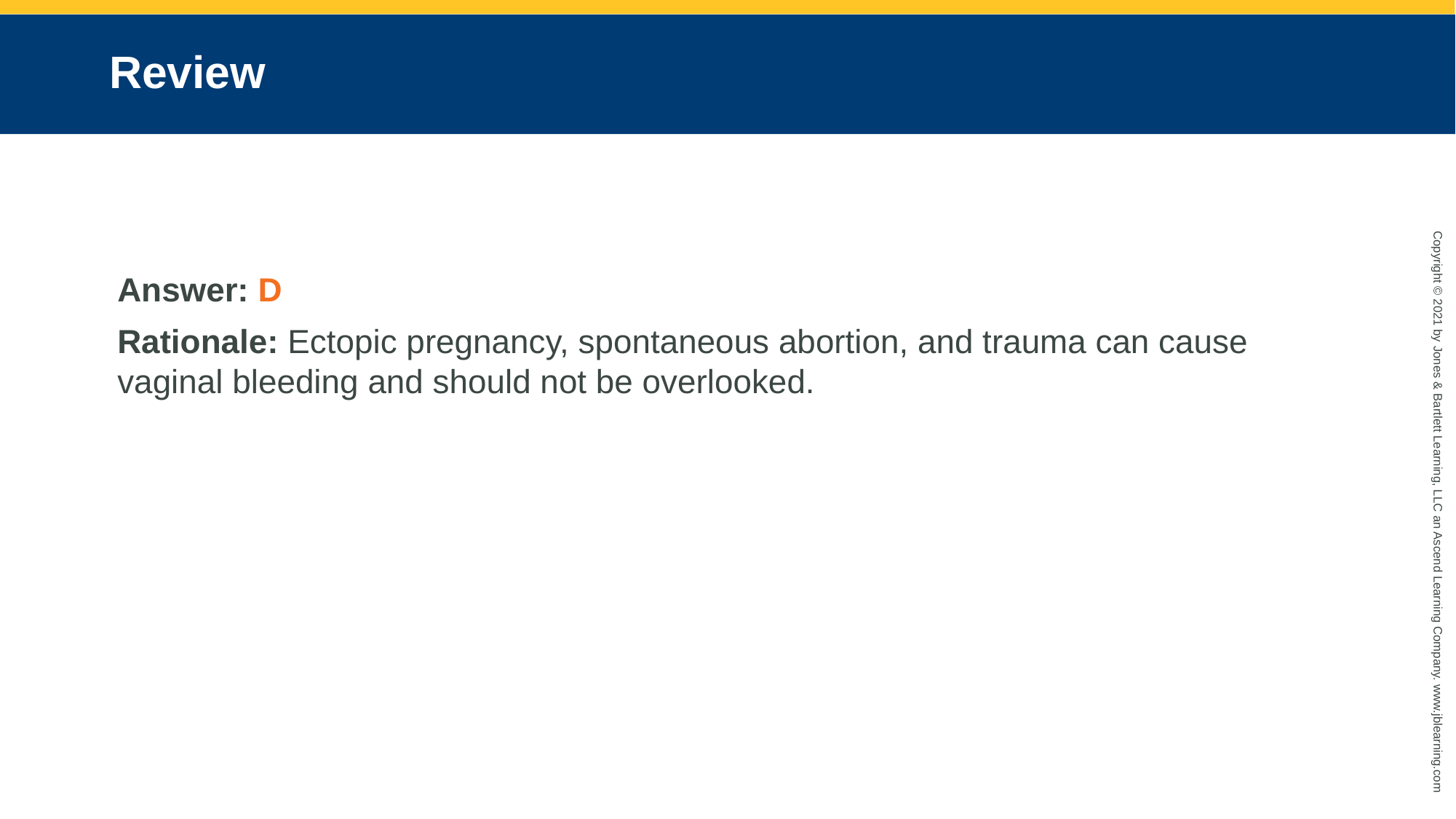

# Review
Answer: D
Rationale: Ectopic pregnancy, spontaneous abortion, and trauma can cause vaginal bleeding and should not be overlooked.